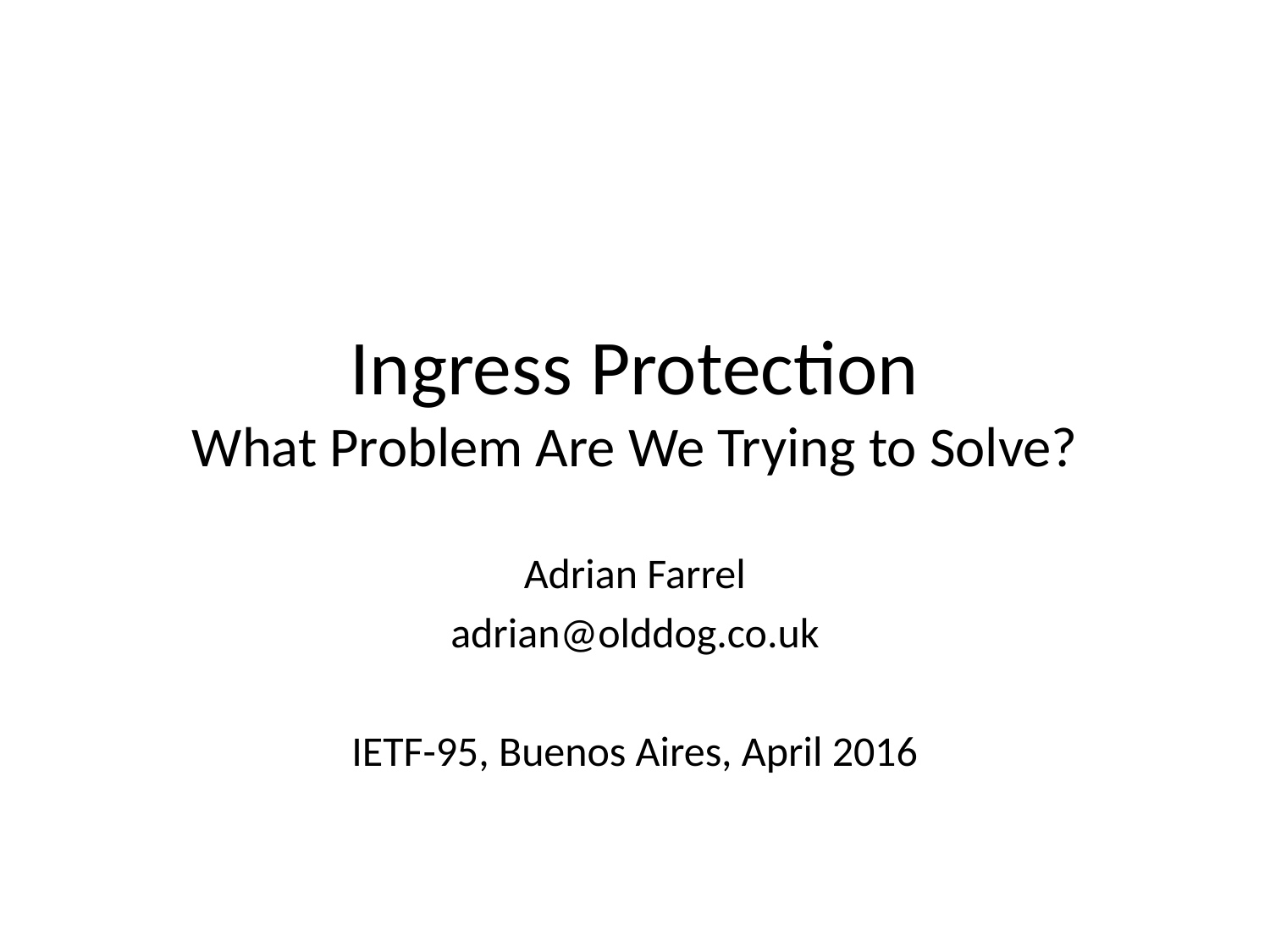

# Ingress Protection What Problem Are We Trying to Solve?
Adrian Farrel
adrian@olddog.co.uk

IETF-95, Buenos Aires, April 2016